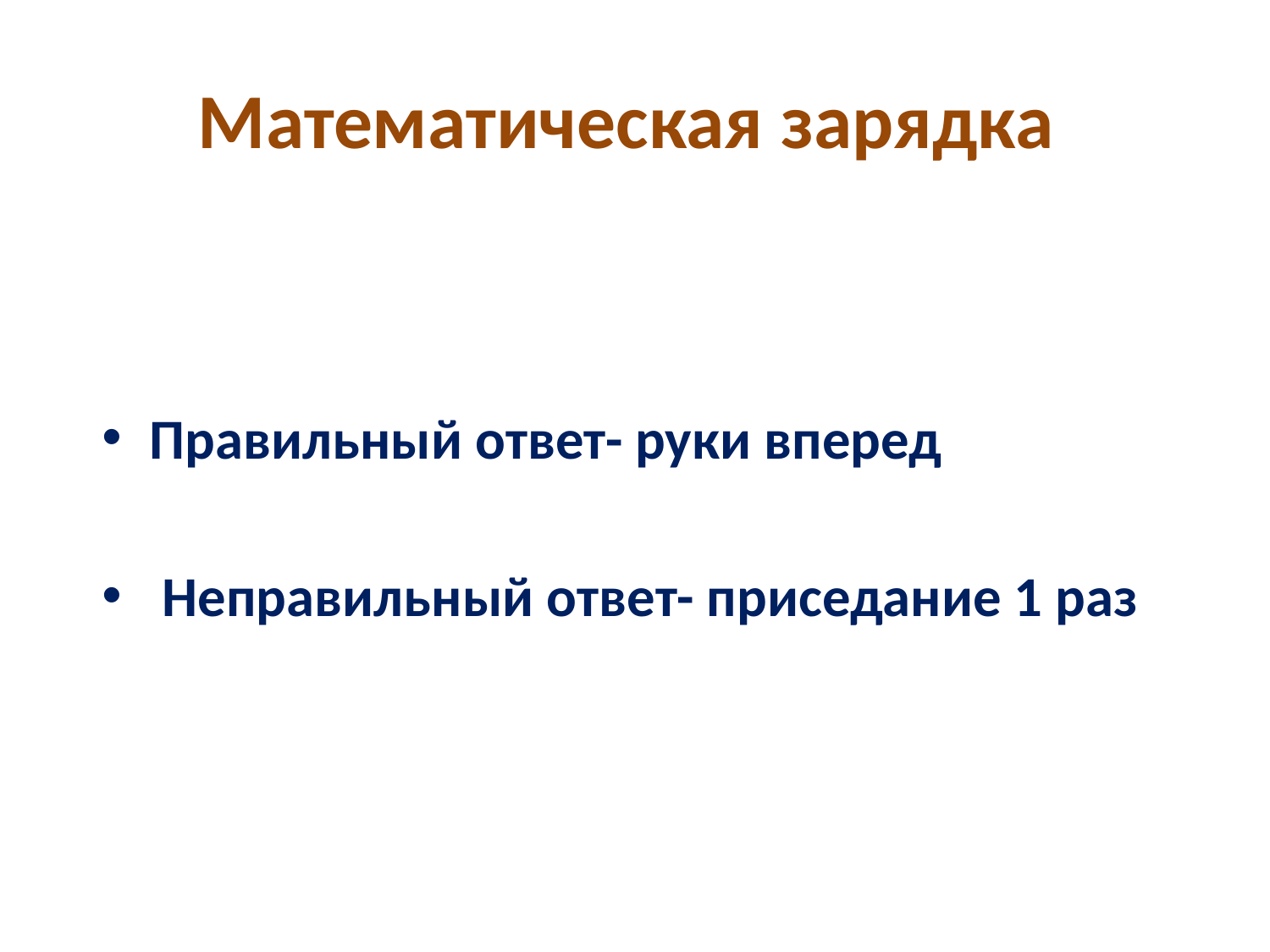

# Математическая зарядка

Правильный ответ- руки вперед

 Неправильный ответ- приседание 1 раз